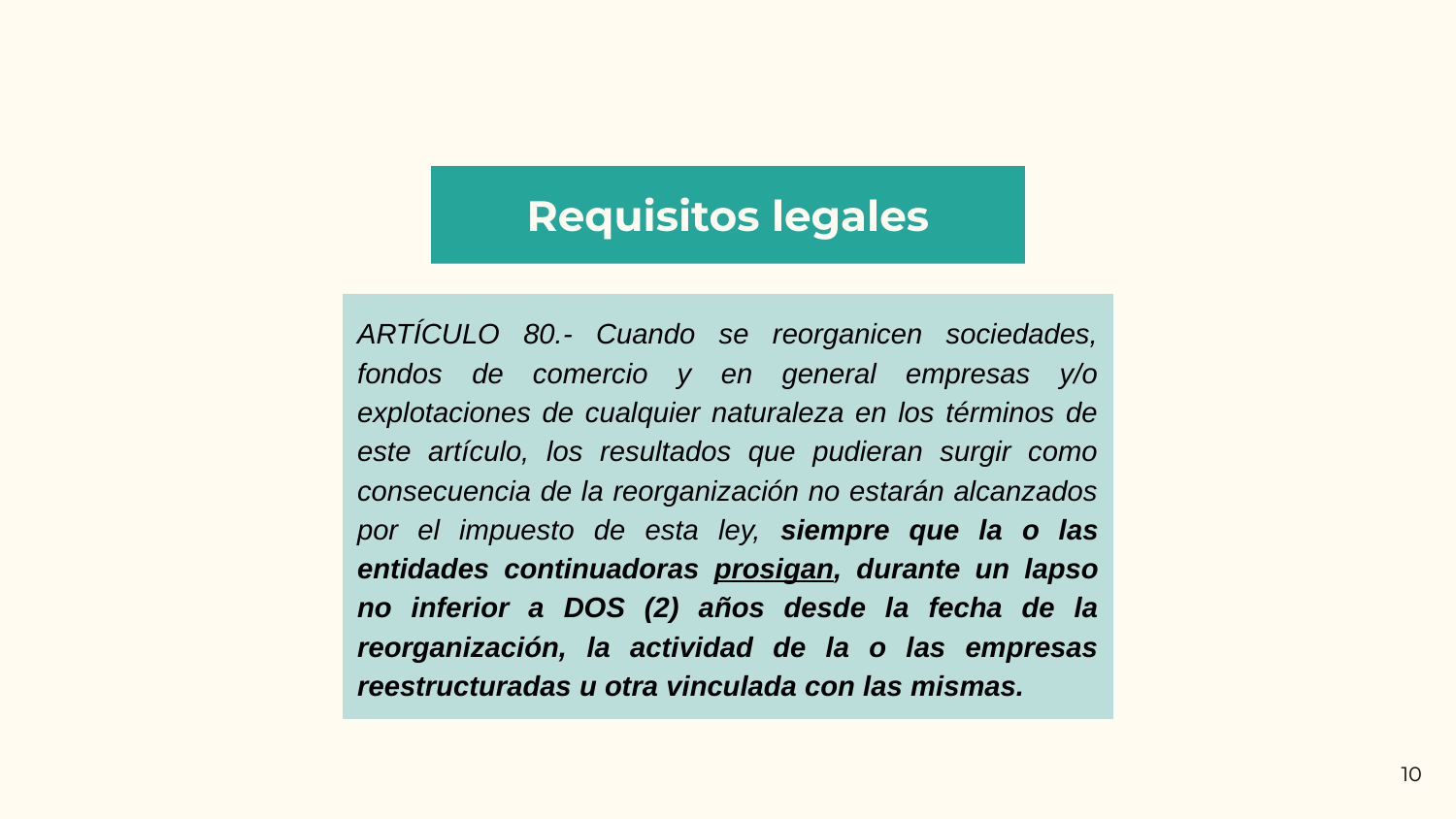

# Requisitos legales
ARTÍCULO 80.- Cuando se reorganicen sociedades, fondos de comercio y en general empresas y/o explotaciones de cualquier naturaleza en los términos de este artículo, los resultados que pudieran surgir como consecuencia de la reorganización no estarán alcanzados por el impuesto de esta ley, siempre que la o las entidades continuadoras prosigan, durante un lapso no inferior a DOS (2) años desde la fecha de la reorganización, la actividad de la o las empresas reestructuradas u otra vinculada con las mismas.
10